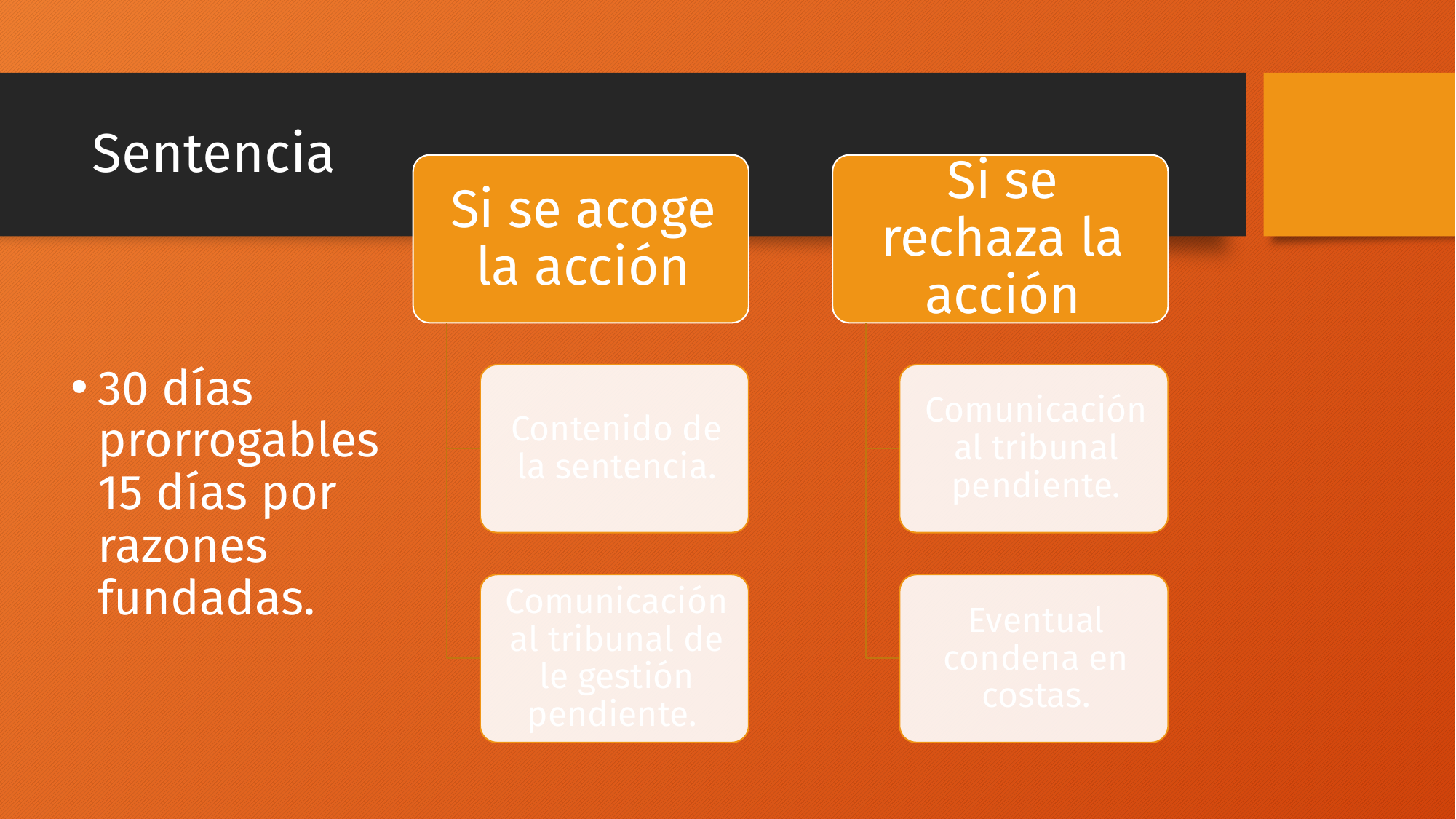

# Sentencia
Si se acoge la acción
Contenido de la sentencia.
Comunicación al tribunal de le gestión pendiente.
Si se rechaza la acción
Comunicación al tribunal pendiente.
Eventual condena en costas.
30 días prorrogables 15 días por razones fundadas.